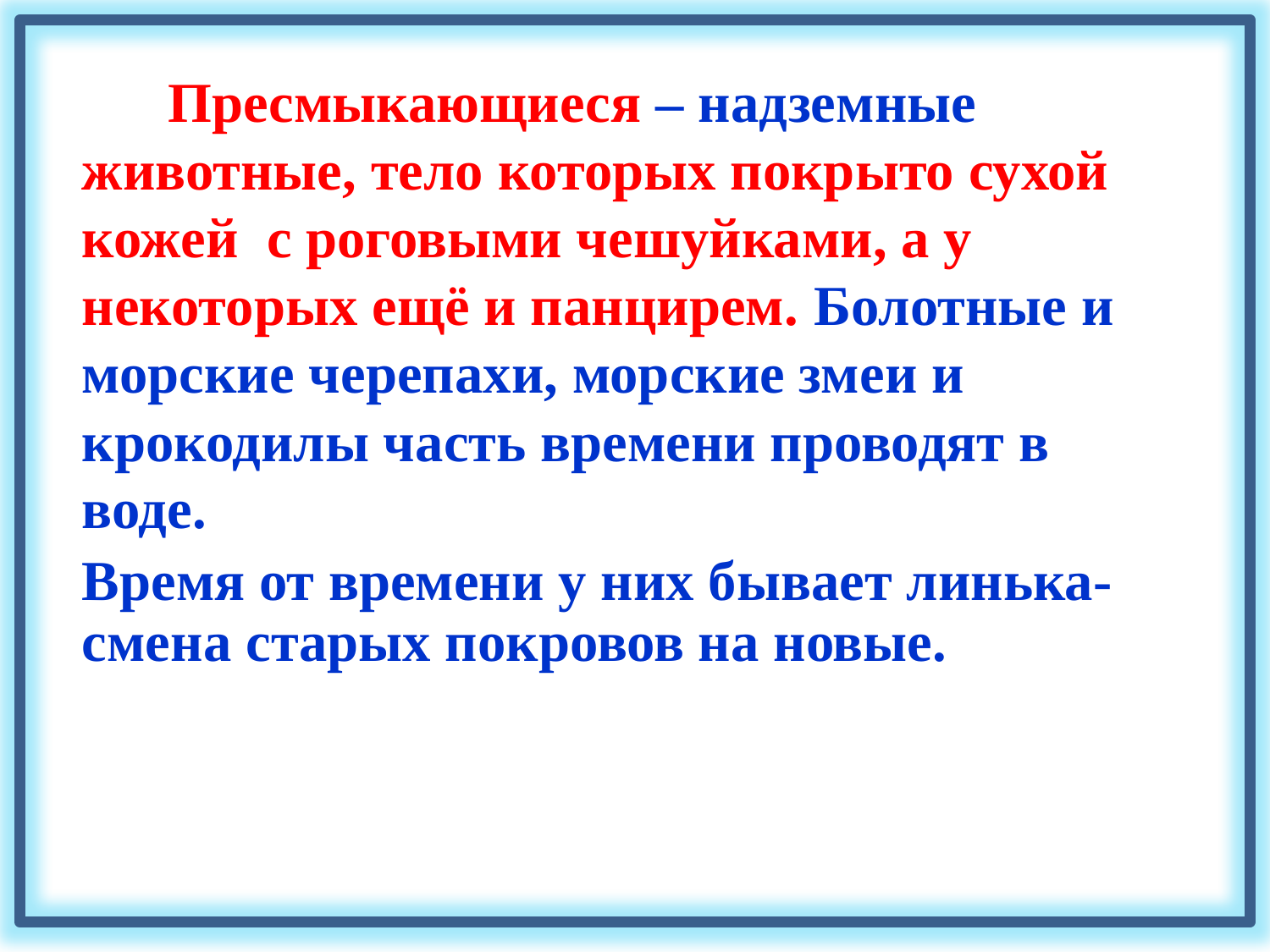

Пресмыкающиеся – надземные животные, тело которых покрыто сухой кожей  с роговыми чешуйками, а у некоторых ещё и панцирем. Болотные и морские черепахи, морские змеи и крокодилы часть времени проводят в воде.
Время от времени у них бывает линька- смена старых покровов на новые.